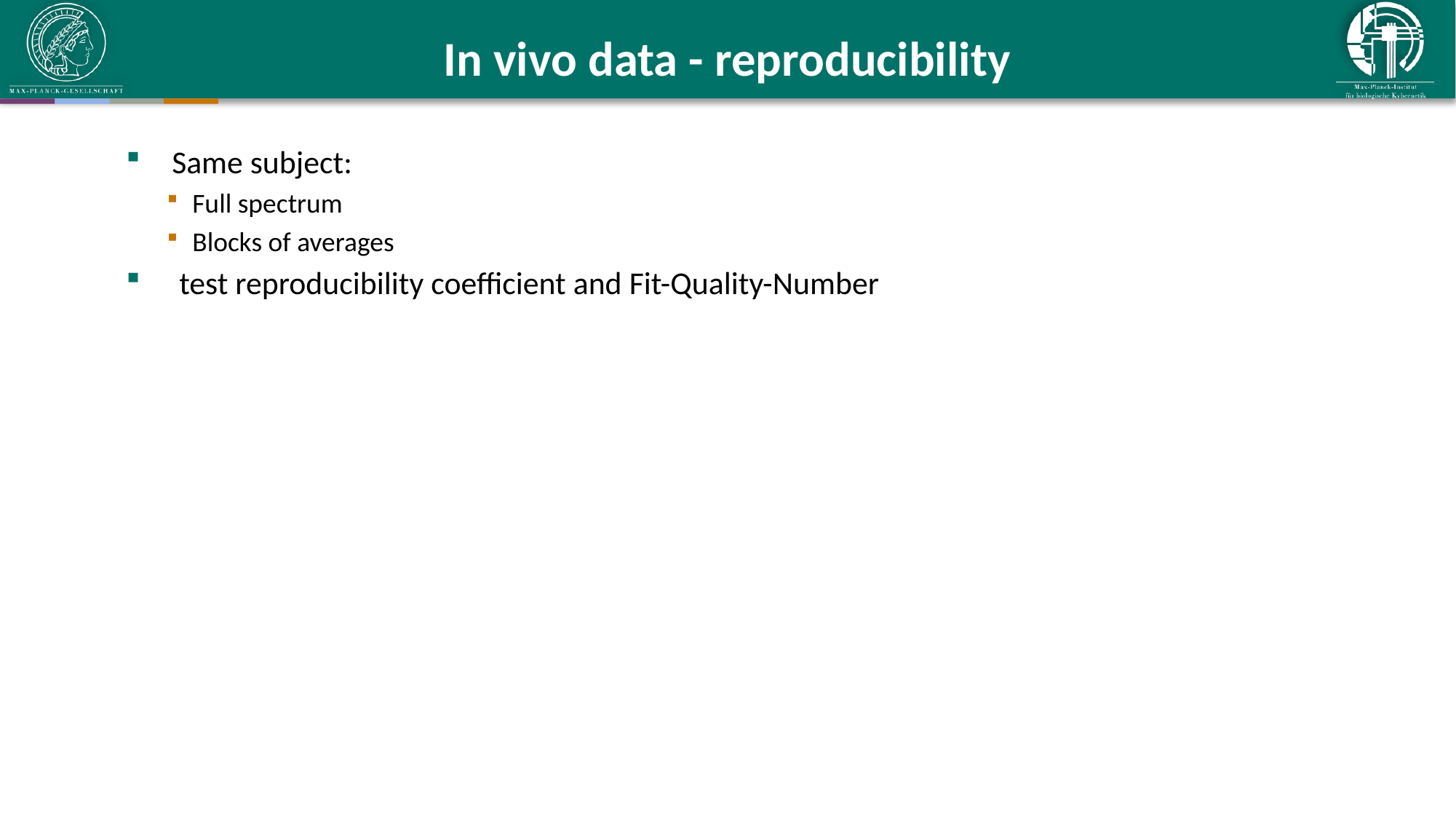

# In vivo data - reproducibility
Same subject:
Full spectrum
Blocks of averages
 test reproducibility coefficient and Fit-Quality-Number